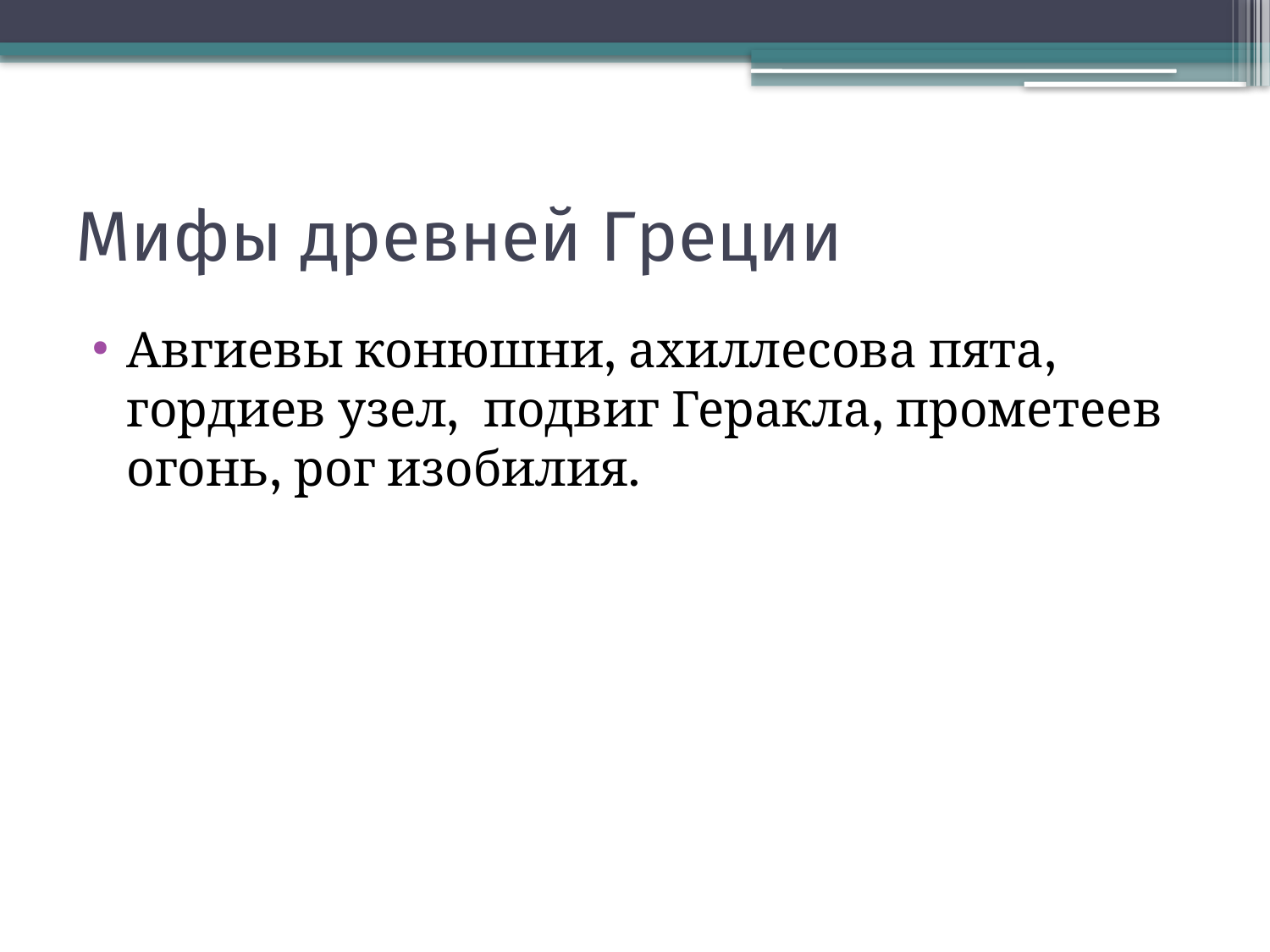

# Мифы древней Греции
Авгиевы конюшни, ахиллесова пята, гордиев узел,  подвиг Геракла, прометеев огонь, рог изобилия.